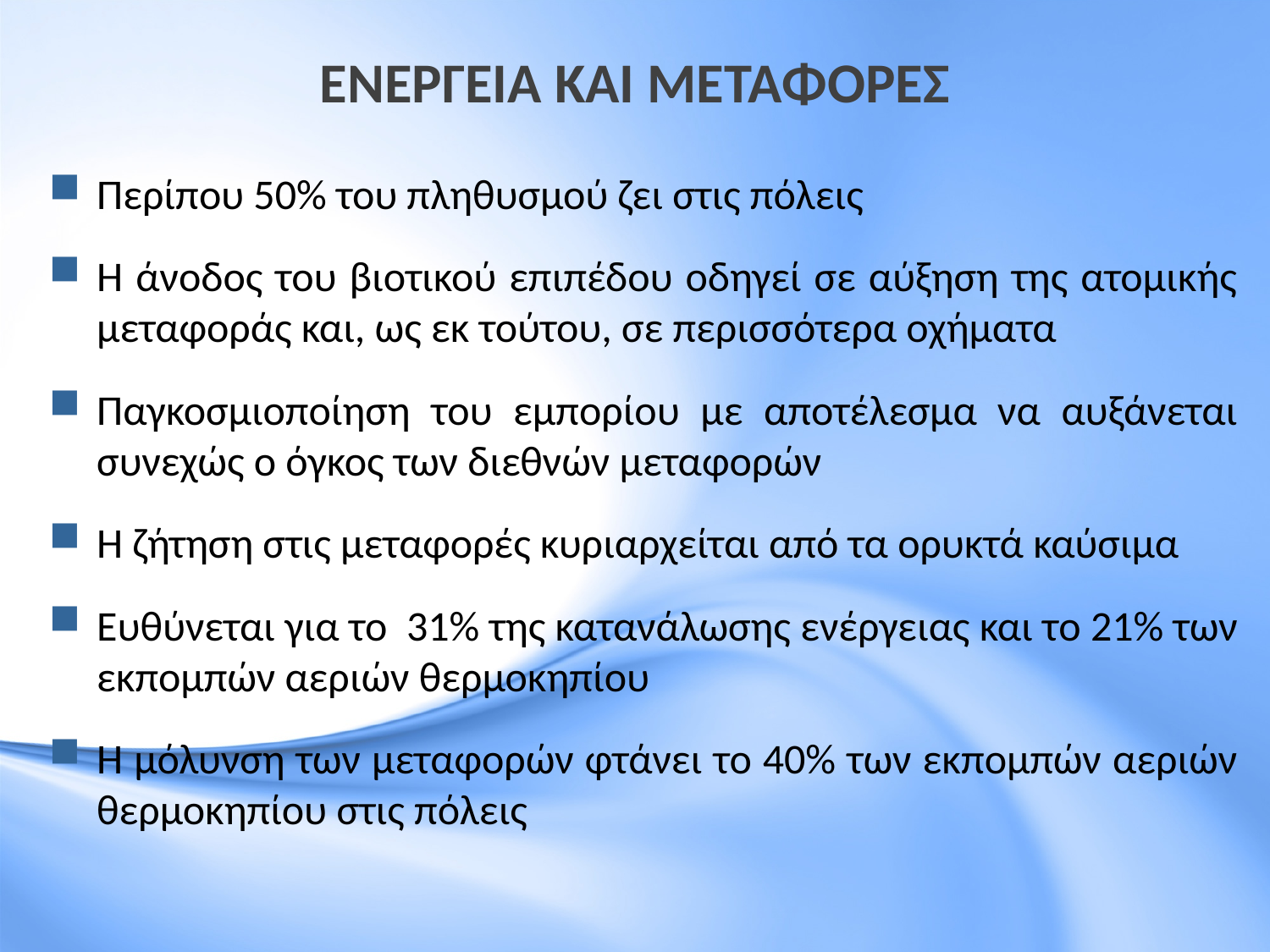

# ΕΝΕΡΓΕΙΑ ΚΑΙ ΜΕΤΑΦΟΡΕΣ
Περίπου 50% του πληθυσμού ζει στις πόλεις
Η άνοδος του βιοτικού επιπέδου οδηγεί σε αύξηση της ατομικής μεταφοράς και, ως εκ τούτου, σε περισσότερα οχήματα
Παγκοσμιοποίηση του εμπορίου με αποτέλεσμα να αυξάνεται συνεχώς ο όγκος των διεθνών μεταφορών
Η ζήτηση στις μεταφορές κυριαρχείται από τα ορυκτά καύσιμα
Ευθύνεται για το  31% της κατανάλωσης ενέργειας και το 21% των εκπομπών αεριών θερμοκηπίου
Η μόλυνση των μεταφορών φτάνει το 40% των εκπομπών αεριών θερμοκηπίου στις πόλεις